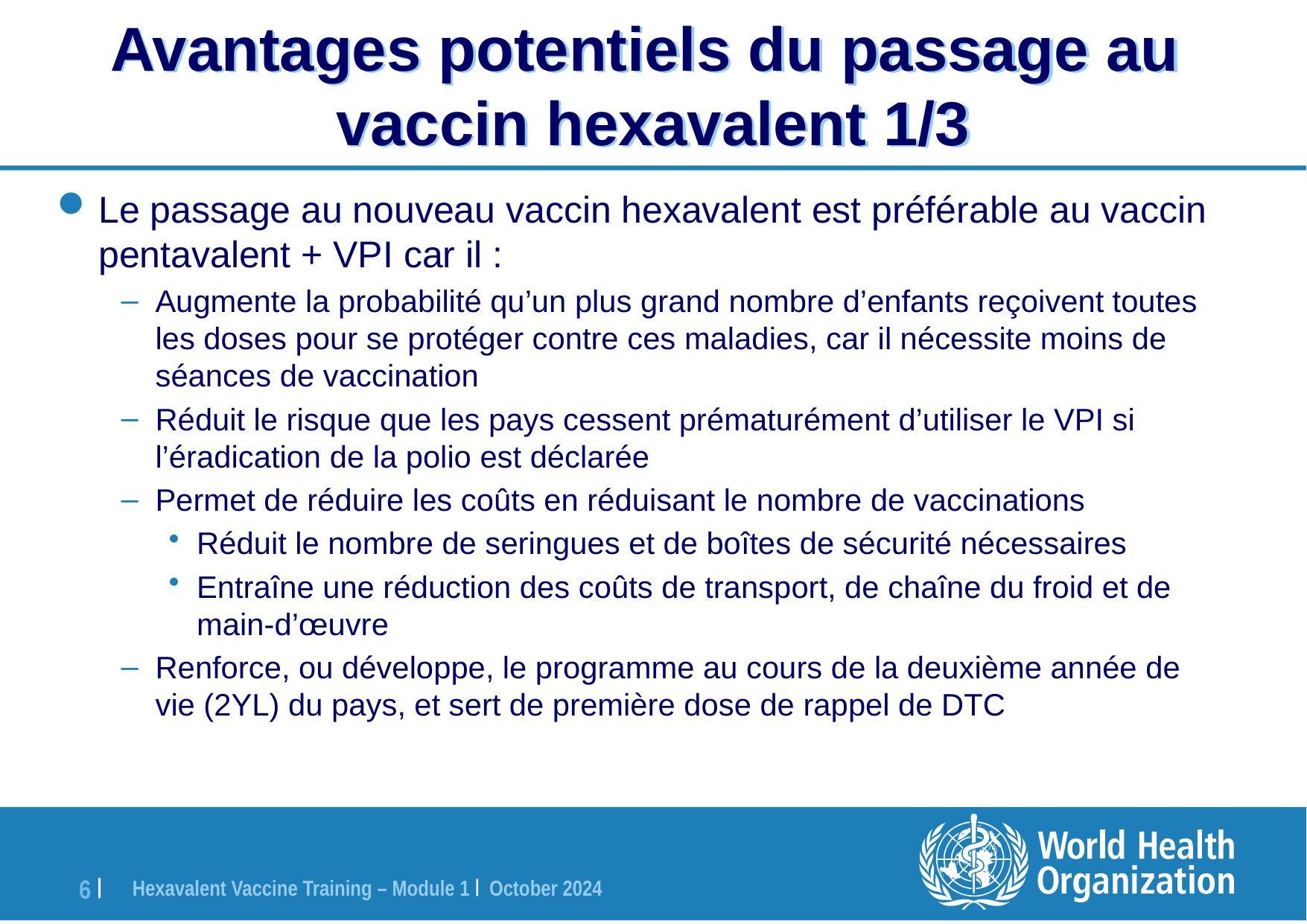

# Avantages potentiels du passage au vaccin hexavalent 1/3
Le passage au nouveau vaccin hexavalent est préférable au vaccin pentavalent + VPI car il :
Augmente la probabilité qu’un plus grand nombre d’enfants reçoivent toutes les doses pour se protéger contre ces maladies, car il nécessite moins de séances de vaccination
Réduit le risque que les pays cessent prématurément d’utiliser le VPI si l’éradication de la polio est déclarée
Permet de réduire les coûts en réduisant le nombre de vaccinations
Réduit le nombre de seringues et de boîtes de sécurité nécessaires
Entraîne une réduction des coûts de transport, de chaîne du froid et de main-d’œuvre
Renforce, ou développe, le programme au cours de la deuxième année de vie (2YL) du pays, et sert de première dose de rappel de DTC